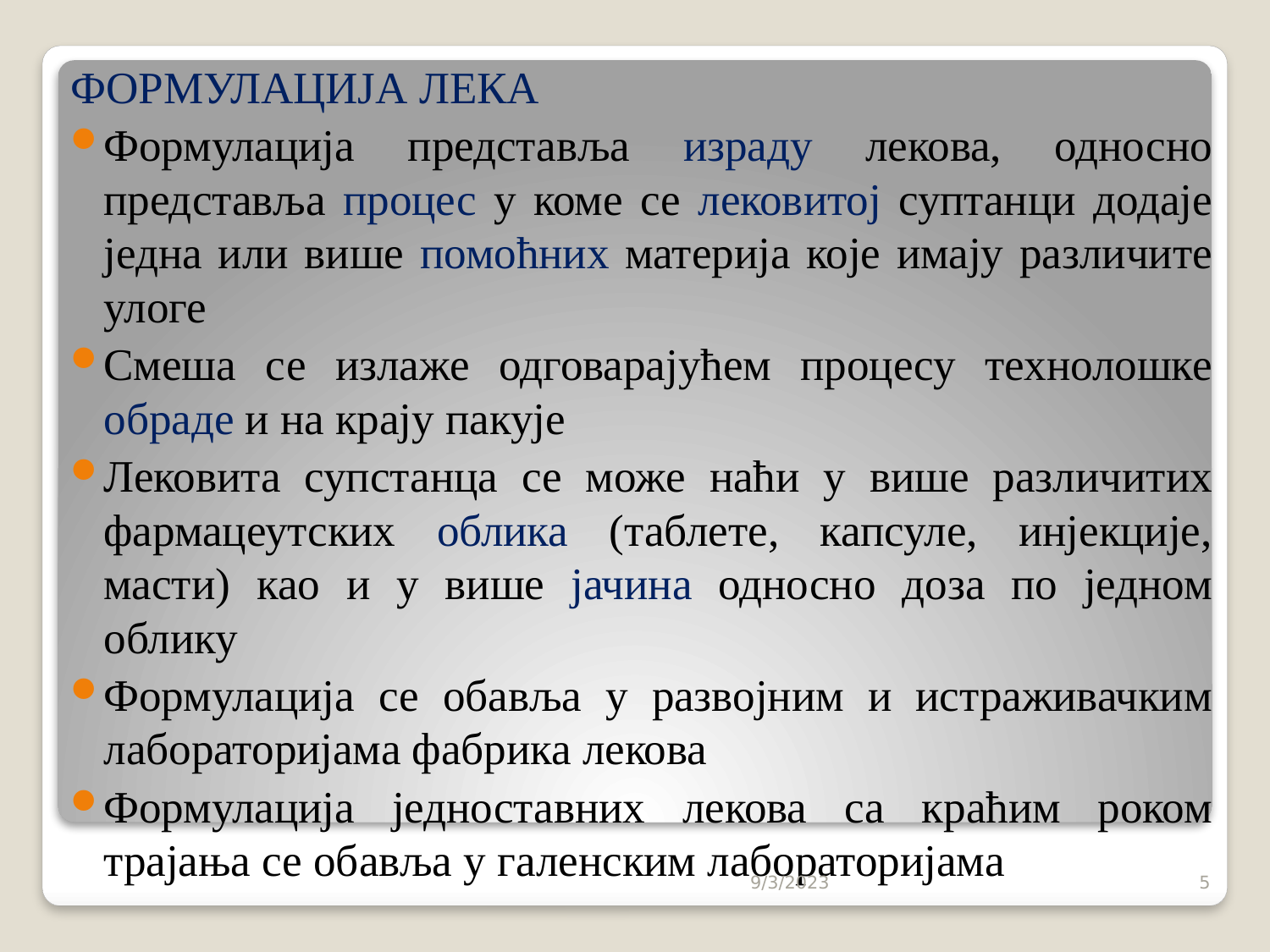

ФОРМУЛАЦИЈА ЛЕКА
Формулација представља израду лекова, односно представља процес у коме се лековитој суптанци додаје једна или више помоћних материја које имају различите улоге
Смеша се излаже одговарајућем процесу технолошке обраде и на крају пакује
Лековита супстанца се може наћи у више различитих фармацеутских облика (таблете, капсуле, инјекције, масти) као и у више јачина односно доза по једном облику
Формулација се обавља у развојним и истраживачким лабораторијама фабрика лекова
Формулација једноставних лекова са краћим роком трајања се обавља у галенским лабораторијама

9/3/2023
5